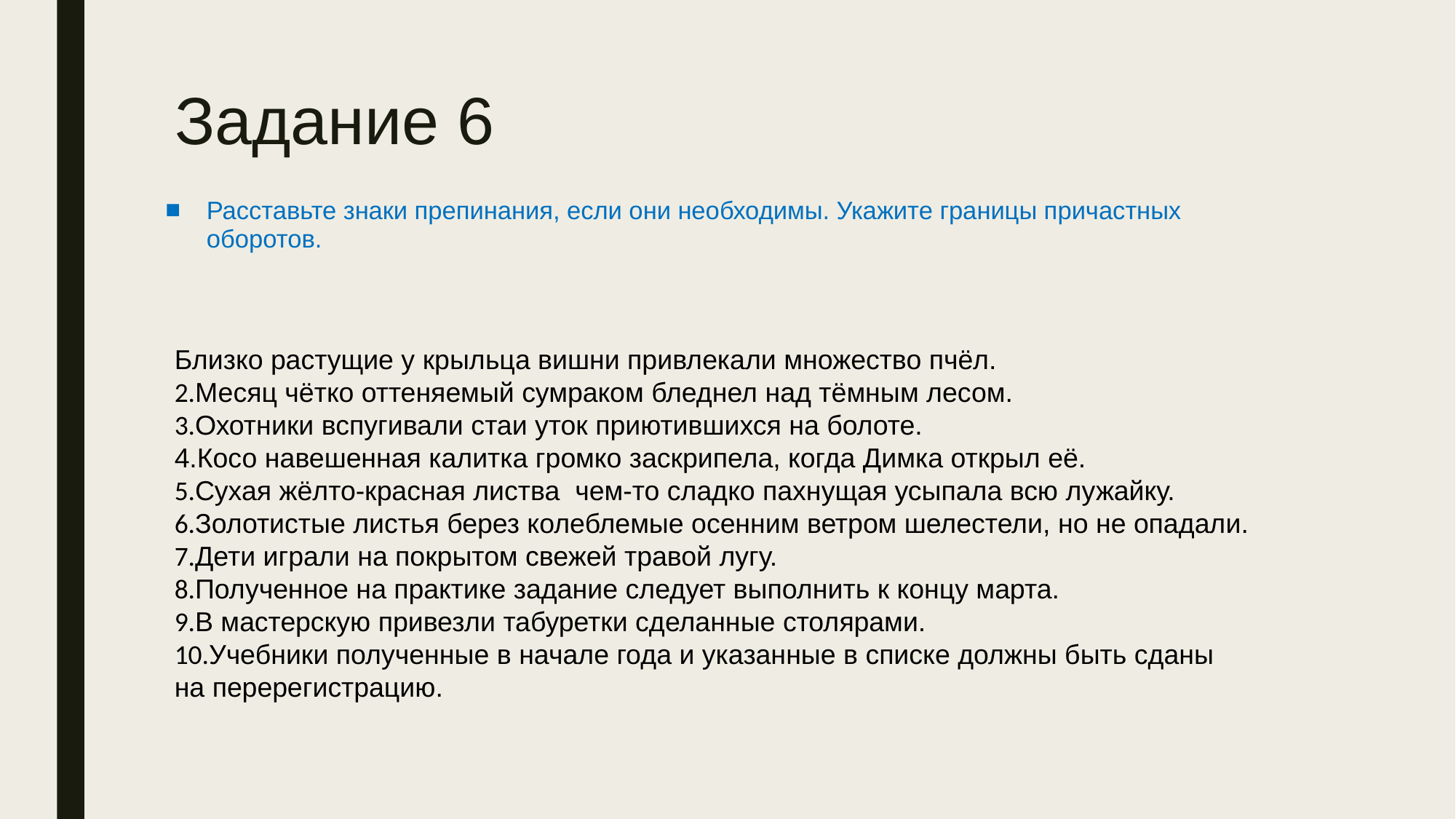

# Задание 6
Расставьте знаки препинания, если они необходимы. Укажите границы причастных оборотов.
Близко растущие у крыльца вишни привлекали множество пчёл.
2.Месяц чётко оттеняемый сумраком бледнел над тёмным лесом.
3.Охотники вспугивали стаи уток приютившихся на болоте.
4.Косо навешенная калитка громко заскрипела, когда Димка открыл её.
5.Сухая жёлто-красная листва  чем-то сладко пахнущая усыпала всю лужайку.
6.Золотистые листья берез колеблемые осенним ветром шелестели, но не опадали.
7.Дети играли на покрытом свежей травой лугу.
8.Полученное на практике задание следует выполнить к концу марта.
9.В мастерскую привезли табуретки сделанные столярами.
10.Учебники полученные в начале года и указанные в списке должны быть сданы 
на перерегистрацию.